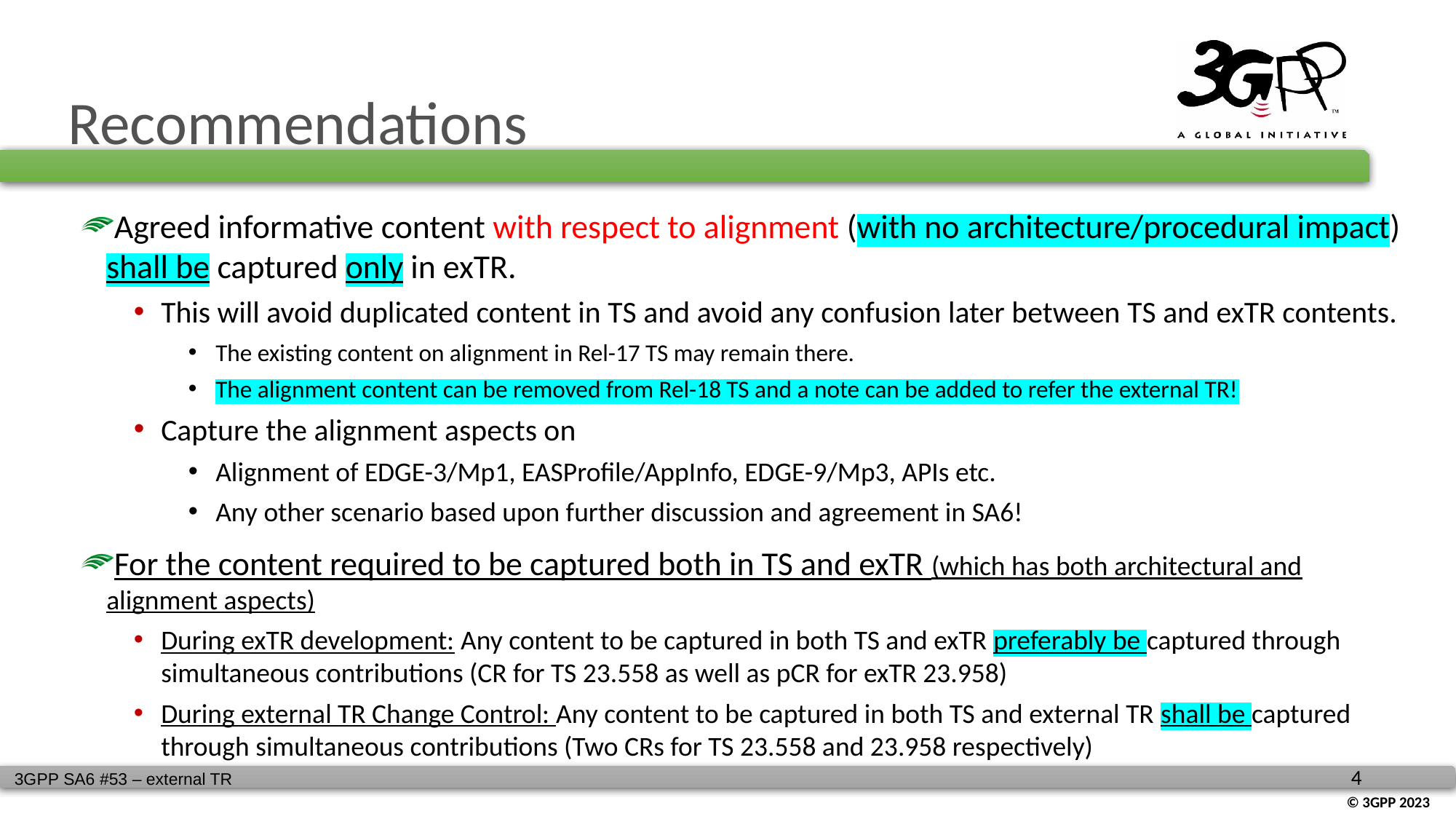

# Recommendations
Agreed informative content with respect to alignment (with no architecture/procedural impact) shall be captured only in exTR.
This will avoid duplicated content in TS and avoid any confusion later between TS and exTR contents.
The existing content on alignment in Rel-17 TS may remain there.
The alignment content can be removed from Rel-18 TS and a note can be added to refer the external TR!
Capture the alignment aspects on
Alignment of EDGE-3/Mp1, EASProfile/AppInfo, EDGE-9/Mp3, APIs etc.
Any other scenario based upon further discussion and agreement in SA6!
For the content required to be captured both in TS and exTR (which has both architectural and alignment aspects)
During exTR development: Any content to be captured in both TS and exTR preferably be captured through simultaneous contributions (CR for TS 23.558 as well as pCR for exTR 23.958)
During external TR Change Control: Any content to be captured in both TS and external TR shall be captured through simultaneous contributions (Two CRs for TS 23.558 and 23.958 respectively)